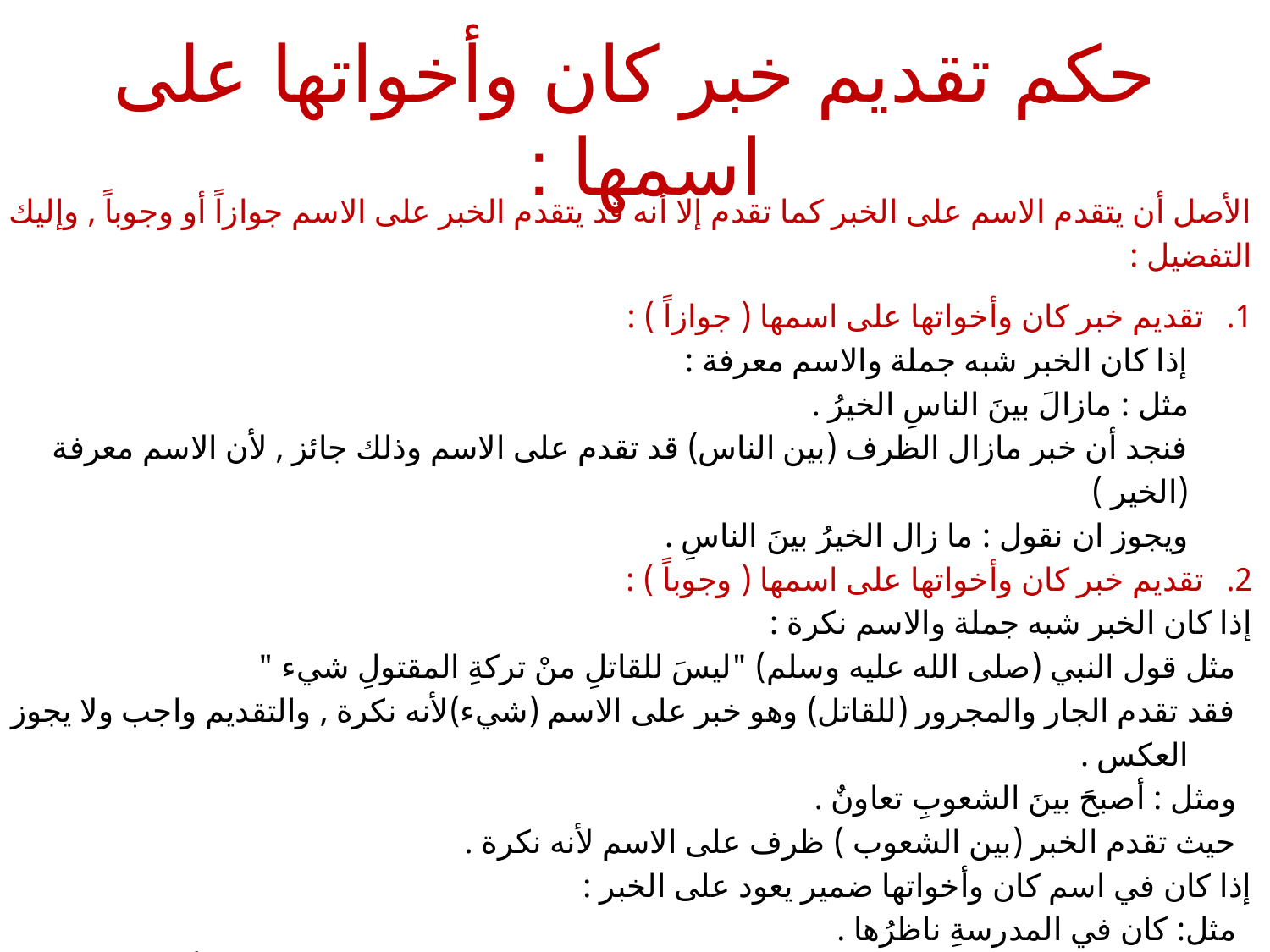

# حكم تقديم خبر كان وأخواتها على اسمها :
الأصل أن يتقدم الاسم على الخبر كما تقدم إلا أنه قد يتقدم الخبر على الاسم جوازاً أو وجوباً , وإليك التفضيل :
تقديم خبر كان وأخواتها على اسمها ( جوازاً ) :
إذا كان الخبر شبه جملة والاسم معرفة :
مثل : مازالَ بينَ الناسِ الخيرُ .
فنجد أن خبر مازال الظرف (بين الناس) قد تقدم على الاسم وذلك جائز , لأن الاسم معرفة (الخير )
ويجوز ان نقول : ما زال الخيرُ بينَ الناسِ .
تقديم خبر كان وأخواتها على اسمها ( وجوباً ) :
إذا كان الخبر شبه جملة والاسم نكرة :
مثل قول النبي (صلى الله عليه وسلم) "ليسَ للقاتلِ منْ تركةِ المقتولِ شيء "
فقد تقدم الجار والمجرور (للقاتل) وهو خبر على الاسم (شيء)لأنه نكرة , والتقديم واجب ولا يجوز العكس .
ومثل : أصبحَ بينَ الشعوبِ تعاونٌ .
حيث تقدم الخبر (بين الشعوب ) ظرف على الاسم لأنه نكرة .
إذا كان في اسم كان وأخواتها ضمير يعود على الخبر :
مثل: كان في المدرسةِ ناظرُها .
حيث تقدم الخبر الجار والمجرور (في المدرسةِ) على الاسم (ناظرها ) لأن به ضميراً يعود على الخبر المقدم .
ومثل : تعاوَنَ الجنودُ فصَارتْ بينهم محبةٌ .
حيث تفدم الخبر الظرف (بينهم) على الاسم (محبة) لأن الاسم نكرة والتقديم واجب ولا يجوز العكس .